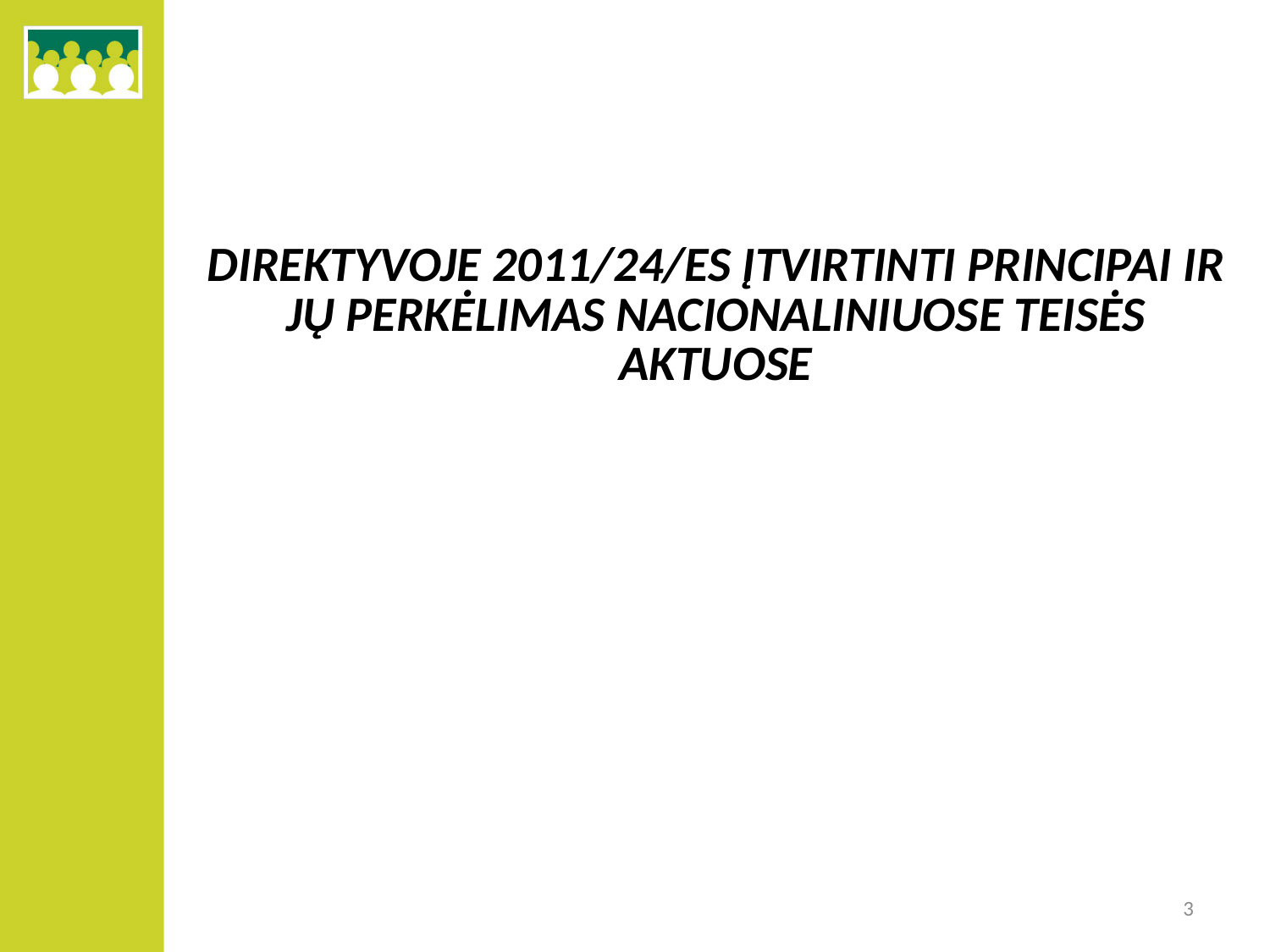

#
| DIREKTYVOJE 2011/24/ES ĮTVIRTINTI PRINCIPAI IR JŲ PERKĖLIMAS NACIONALINIUOSE TEISĖS AKTUOSE |
| --- |

3